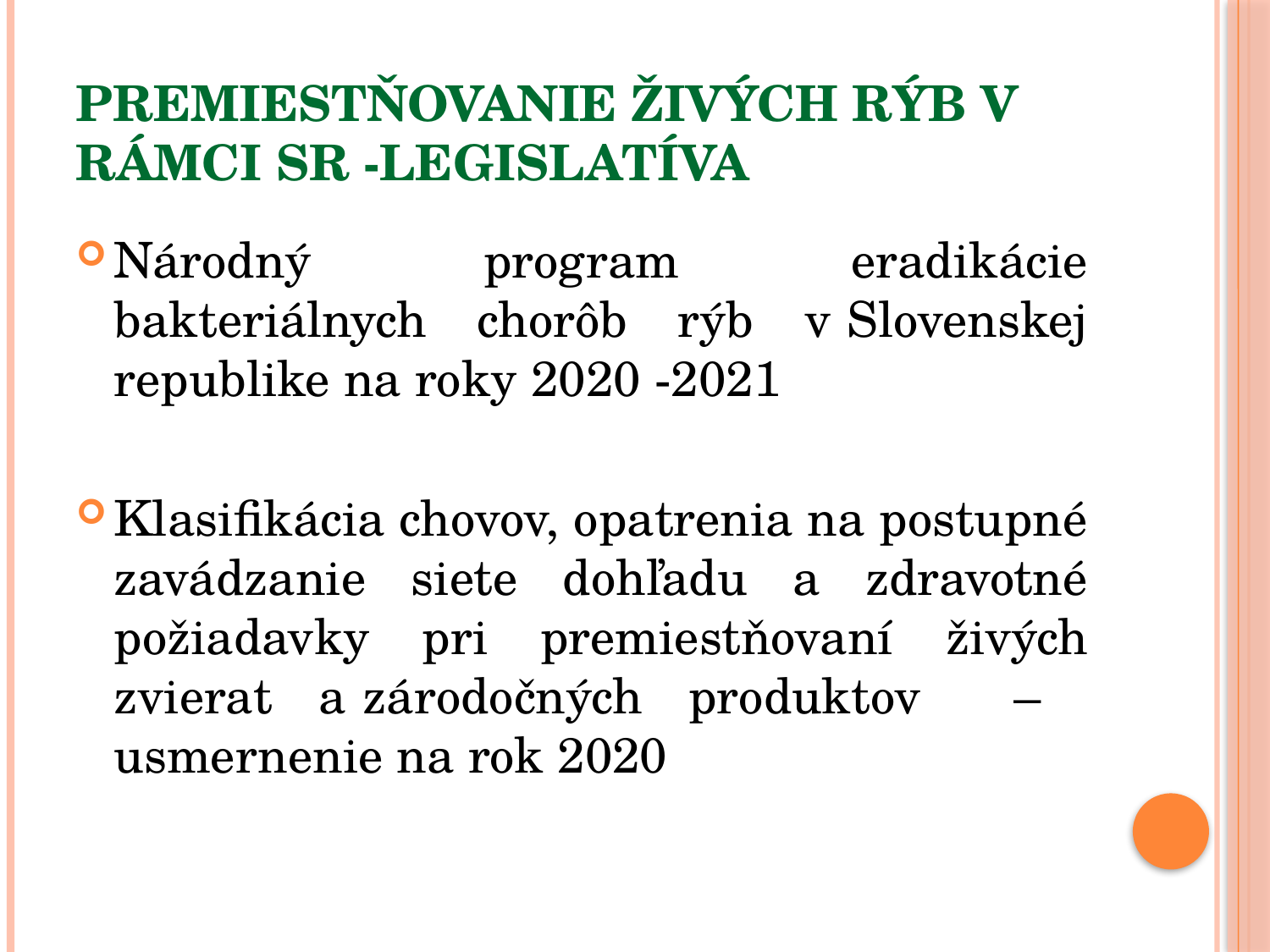

# Premiestňovanie živých rýb v rámci SR -legislatíva
Národný program eradikácie bakteriálnych chorôb rýb v Slovenskej republike na roky 2020 -2021

Klasifikácia chovov, opatrenia na postupné zavádzanie siete dohľadu a zdravotné požiadavky pri premiestňovaní živých zvierat a zárodočných produktov  –  usmernenie na rok 2020